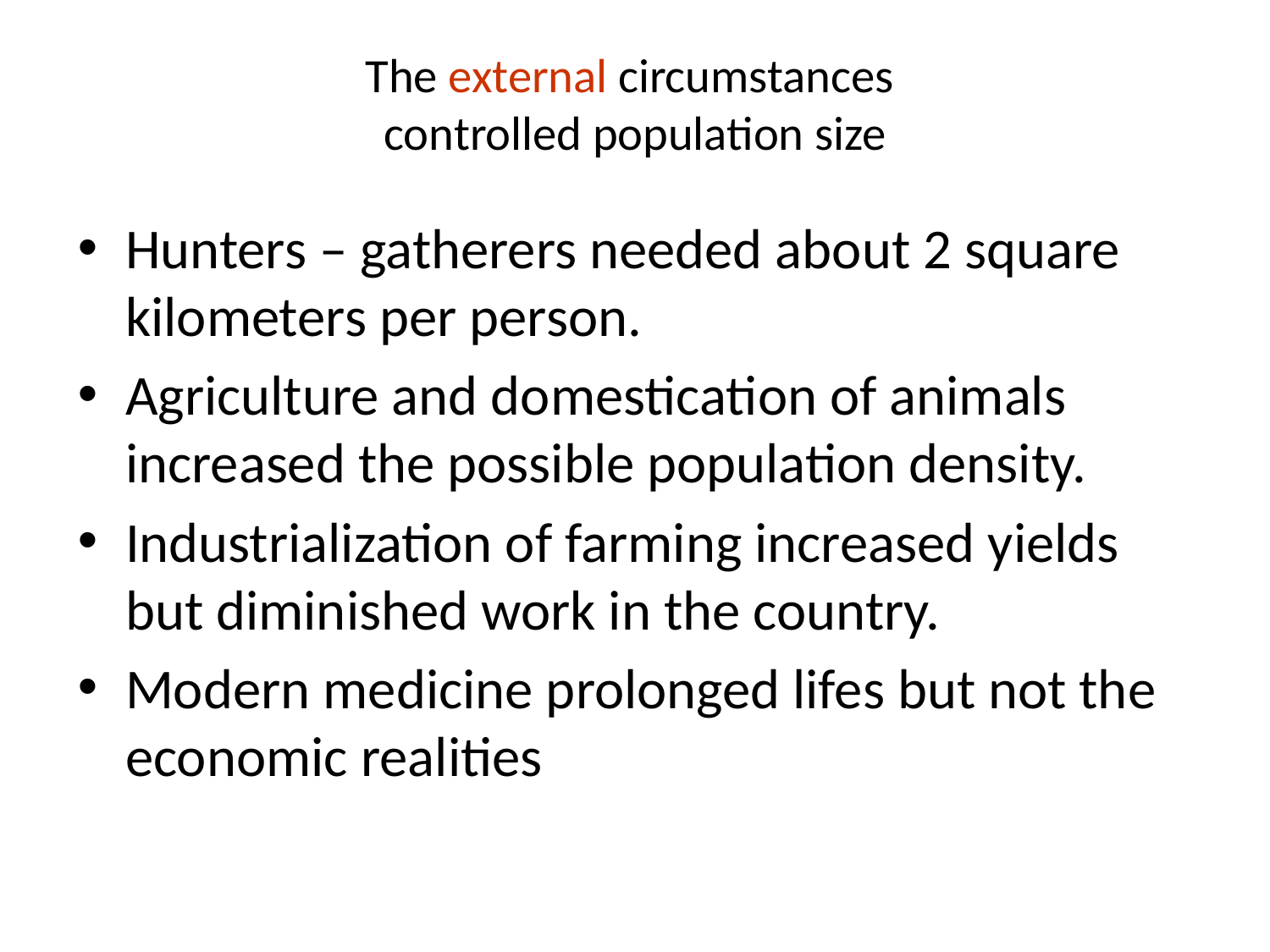

# The external circumstances controlled population size
Hunters – gatherers needed about 2 square kilometers per person.
Agriculture and domestication of animals increased the possible population density.
Industrialization of farming increased yields but diminished work in the country.
Modern medicine prolonged lifes but not the economic realities